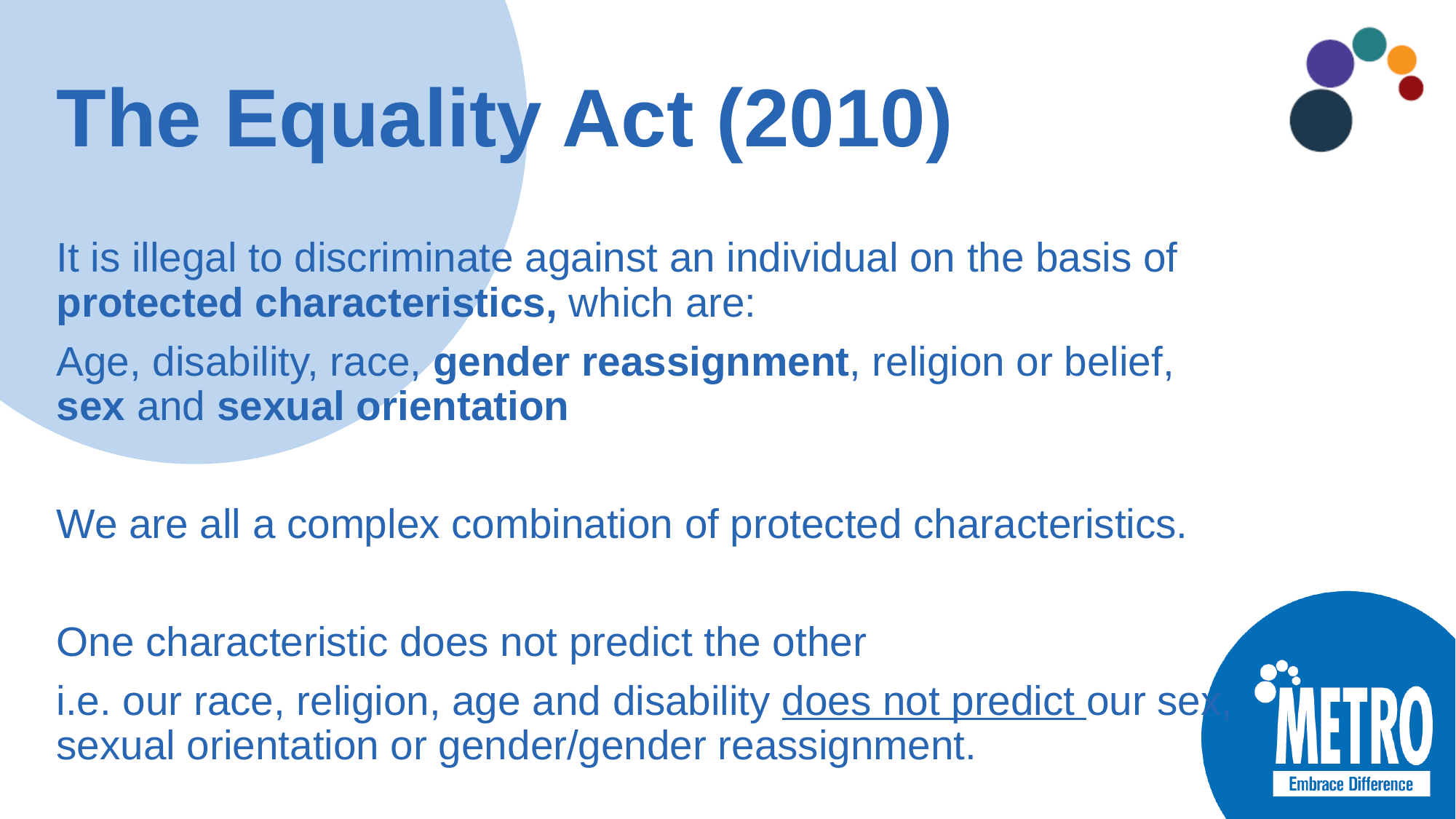

The Equality Act (2010)
It is illegal to discriminate against an individual on the basis of protected characteristics, which are:
Age, disability, race, gender reassignment, religion or belief, sex and sexual orientation

We are all a complex combination of protected characteristics.

One characteristic does not predict the other
i.e. our race, religion, age and disability does not predict our sex, sexual orientation or gender/gender reassignment.